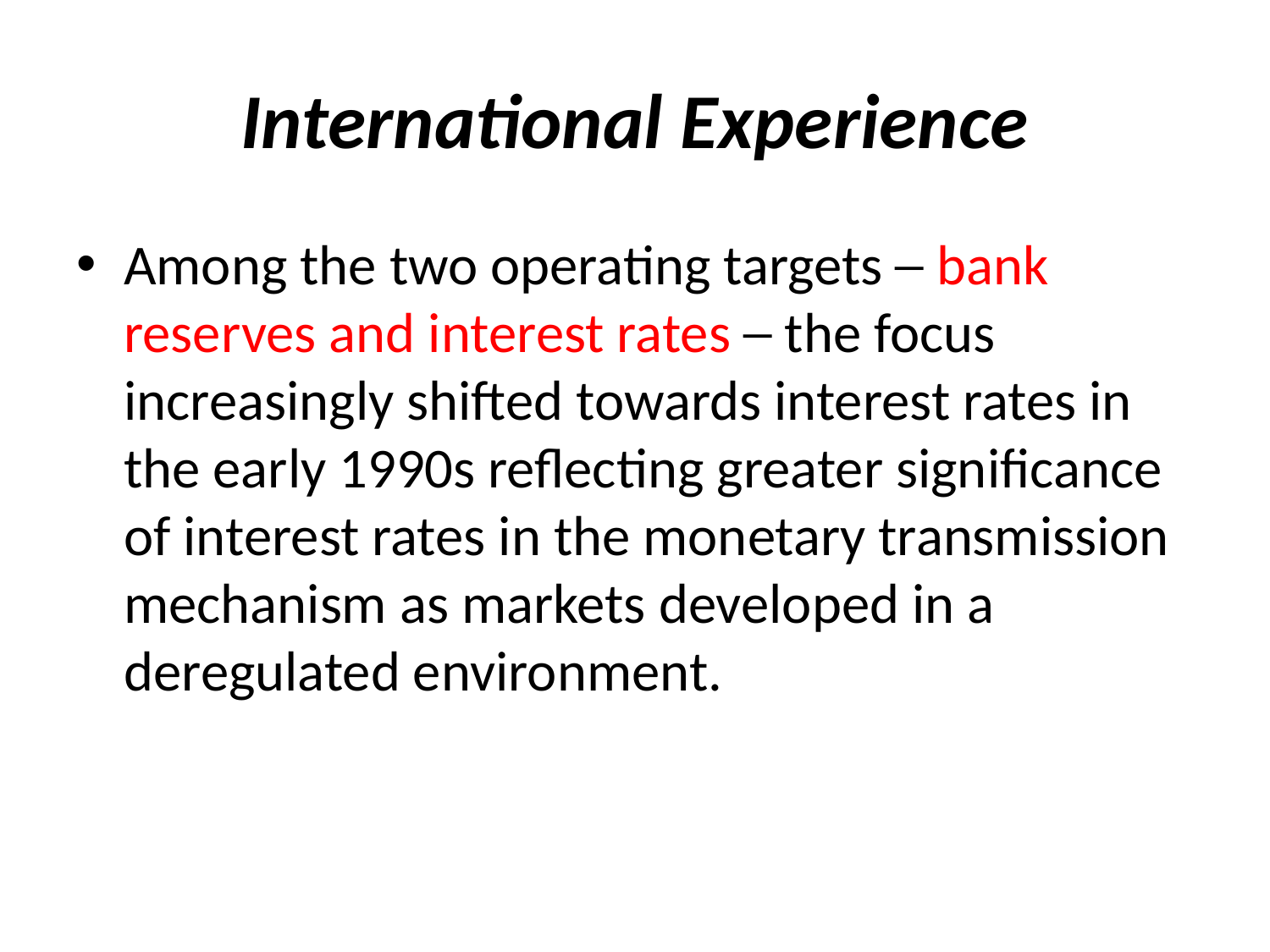

# International Experience
Among the two operating targets ─ bank reserves and interest rates ─ the focus increasingly shifted towards interest rates in the early 1990s reflecting greater significance of interest rates in the monetary transmission mechanism as markets developed in a deregulated environment.